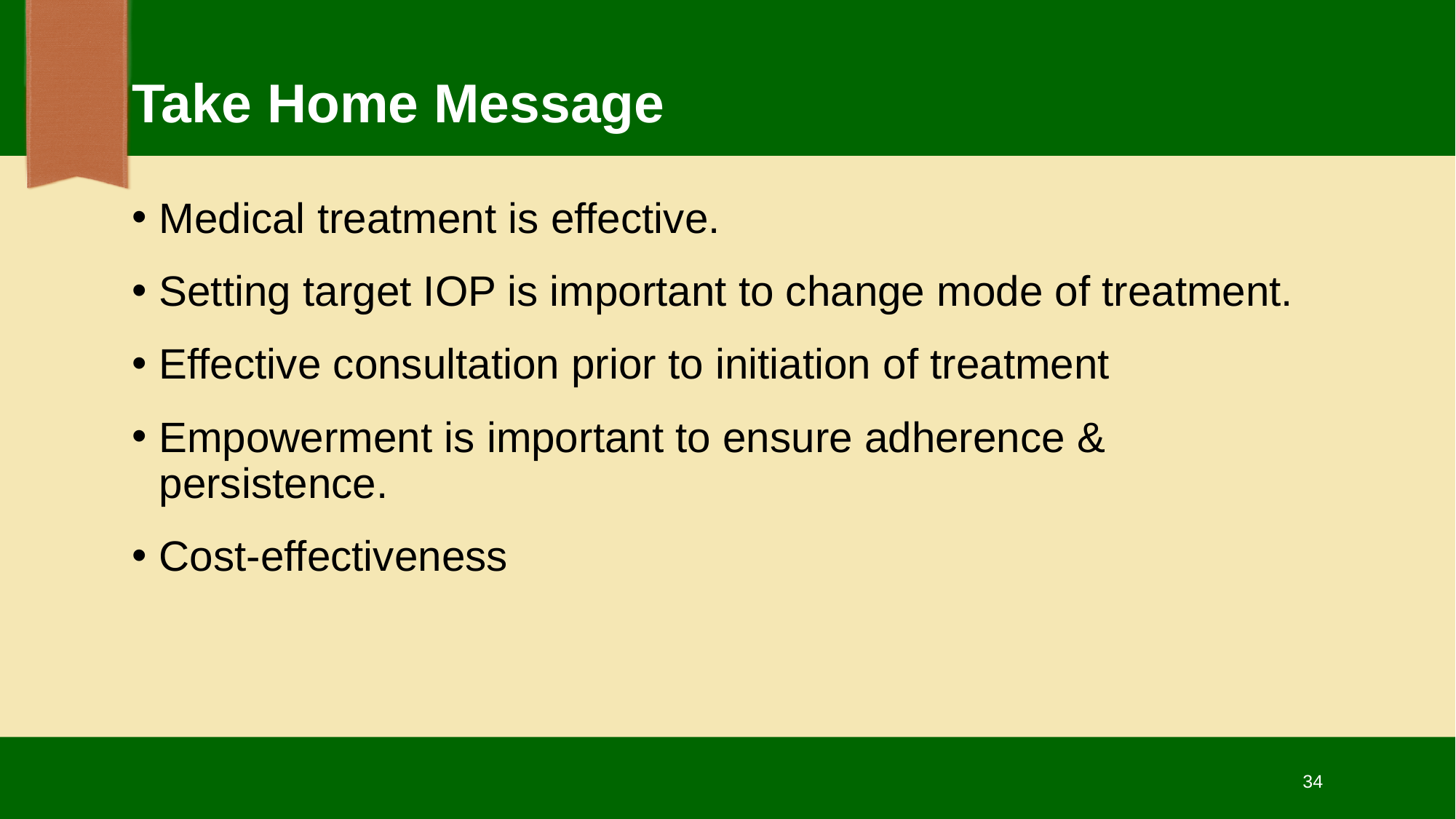

# Take Home Message
Medical treatment is effective.
Setting target IOP is important to change mode of treatment.
Effective consultation prior to initiation of treatment
Empowerment is important to ensure adherence & persistence.
Cost-effectiveness
34